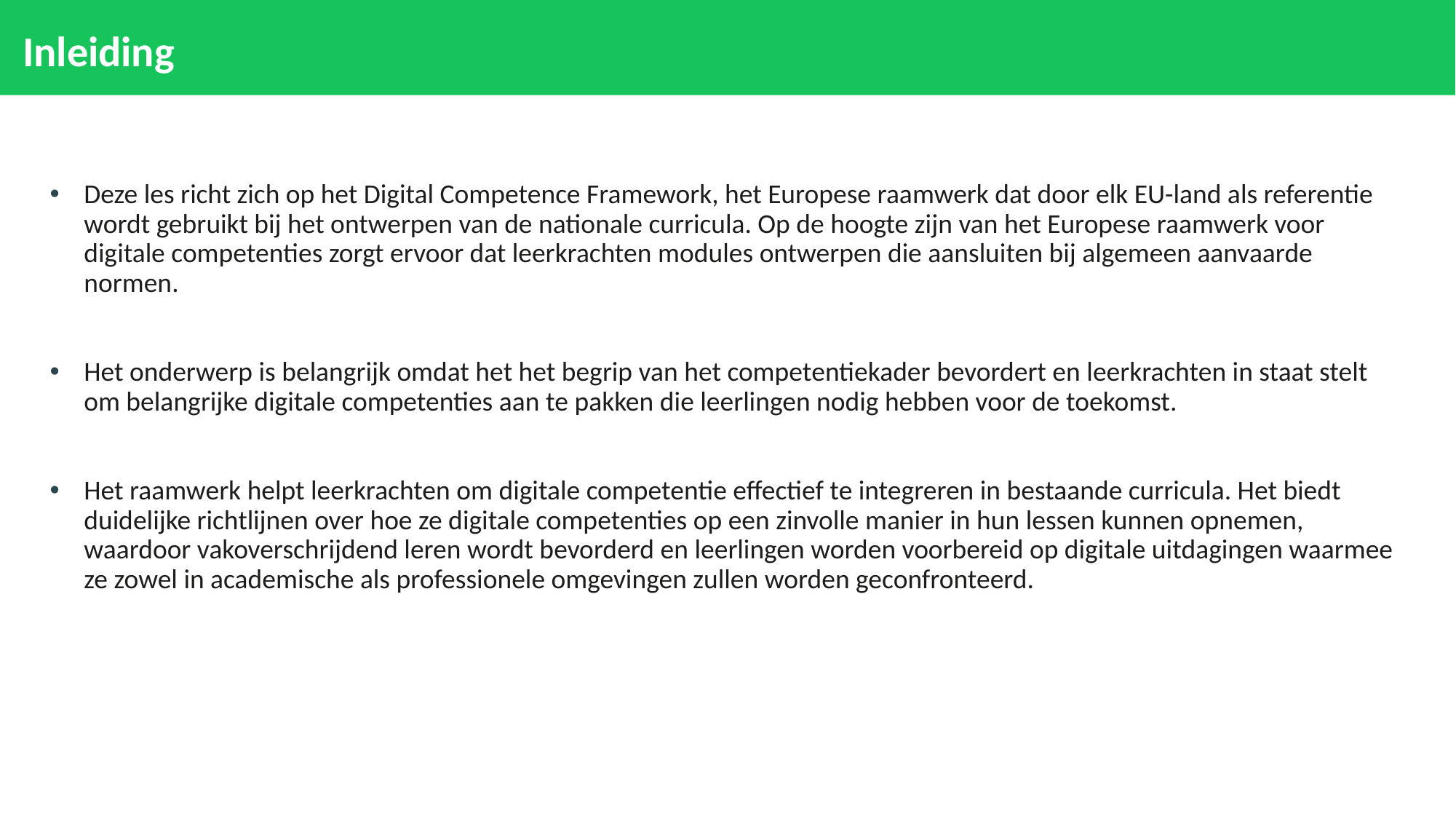

# Inleiding
Deze les richt zich op het Digital Competence Framework, het Europese raamwerk dat door elk EU-land als referentie wordt gebruikt bij het ontwerpen van de nationale curricula. Op de hoogte zijn van het Europese raamwerk voor digitale competenties zorgt ervoor dat leerkrachten modules ontwerpen die aansluiten bij algemeen aanvaarde normen.

Het onderwerp is belangrijk omdat het het begrip van het competentiekader bevordert en leerkrachten in staat stelt om belangrijke digitale competenties aan te pakken die leerlingen nodig hebben voor de toekomst.

Het raamwerk helpt leerkrachten om digitale competentie effectief te integreren in bestaande curricula. Het biedt duidelijke richtlijnen over hoe ze digitale competenties op een zinvolle manier in hun lessen kunnen opnemen, waardoor vakoverschrijdend leren wordt bevorderd en leerlingen worden voorbereid op digitale uitdagingen waarmee ze zowel in academische als professionele omgevingen zullen worden geconfronteerd.